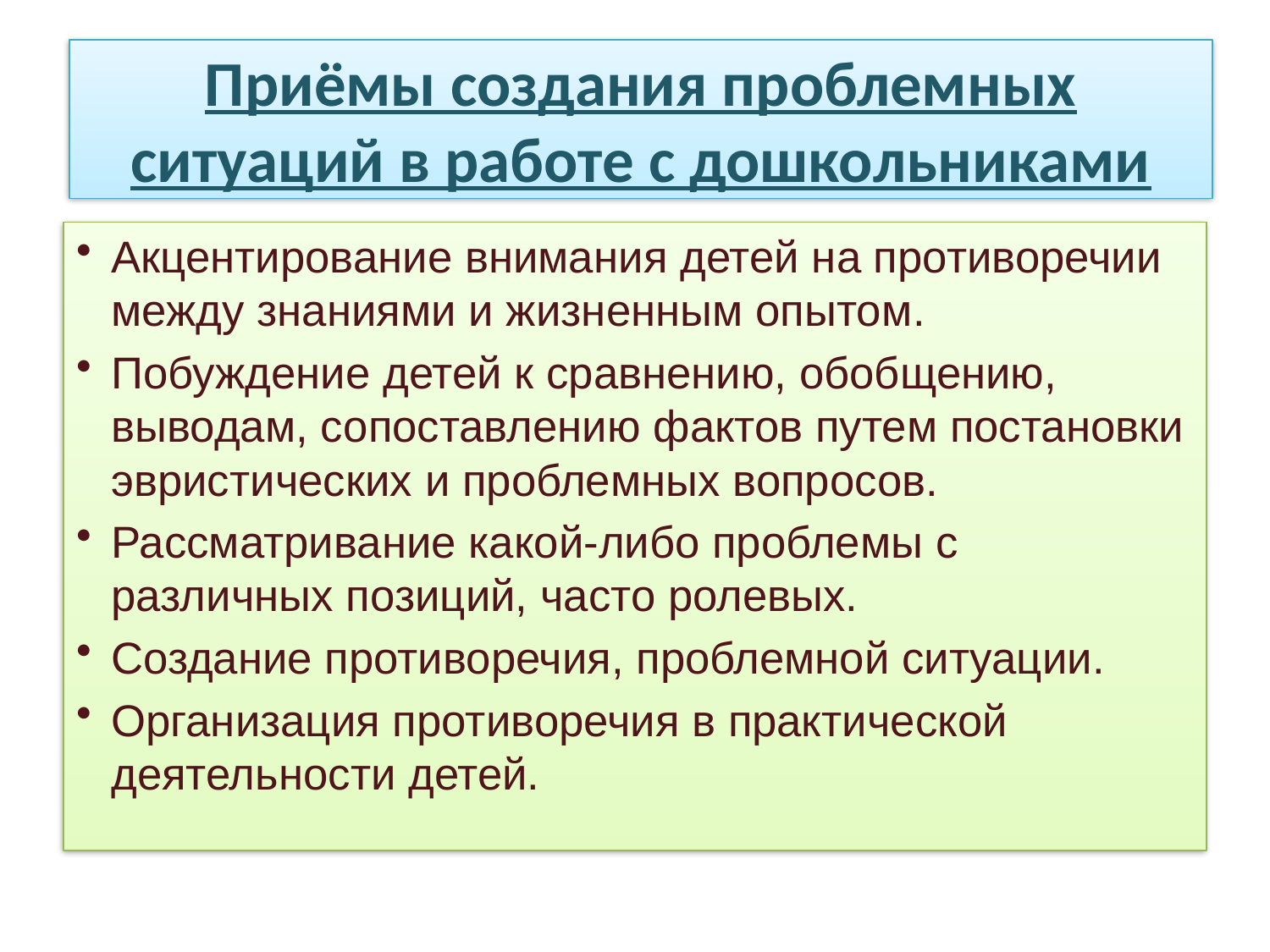

# Приёмы создания проблемных ситуаций в работе с дошкольниками
Акцентирование внимания детей на противоречии между знаниями и жизненным опытом.
Побуждение детей к сравнению, обобщению,  выводам, сопоставлению фактов путем постановки эвристических и проблемных вопросов.
Рассматривание какой-либо проблемы с различных позиций, часто ролевых.
Создание противоречия, проблемной ситуации.
Организация противоречия в практической деятельности детей.